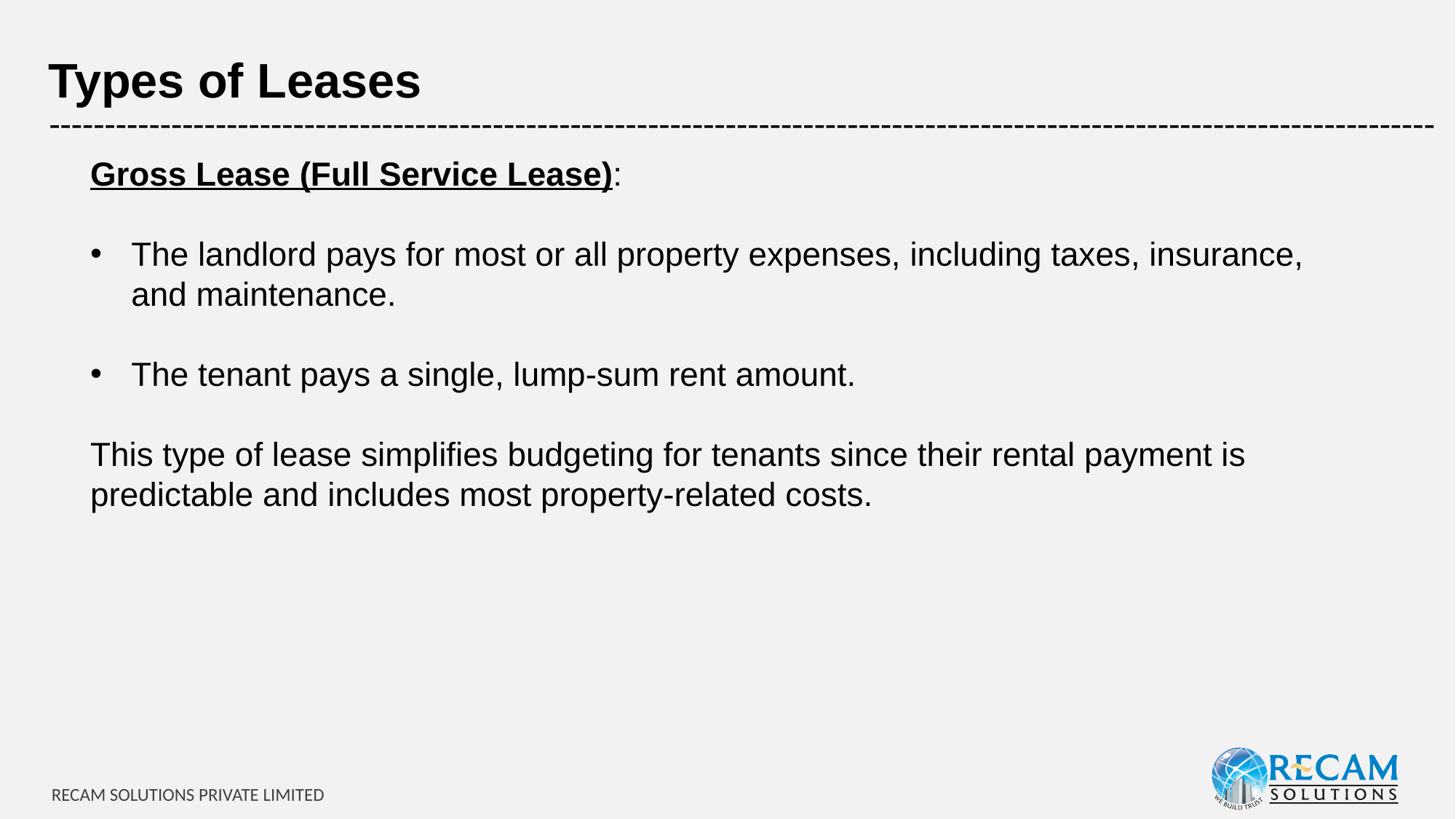

Types of Leases
-----------------------------------------------------------------------------------------------------------------------------
Gross Lease (Full Service Lease):

The landlord pays for most or all property expenses, including taxes, insurance, and maintenance.

The tenant pays a single, lump-sum rent amount.

This type of lease simplifies budgeting for tenants since their rental payment is predictable and includes most property-related costs.
RECAM SOLUTIONS PRIVATE LIMITED